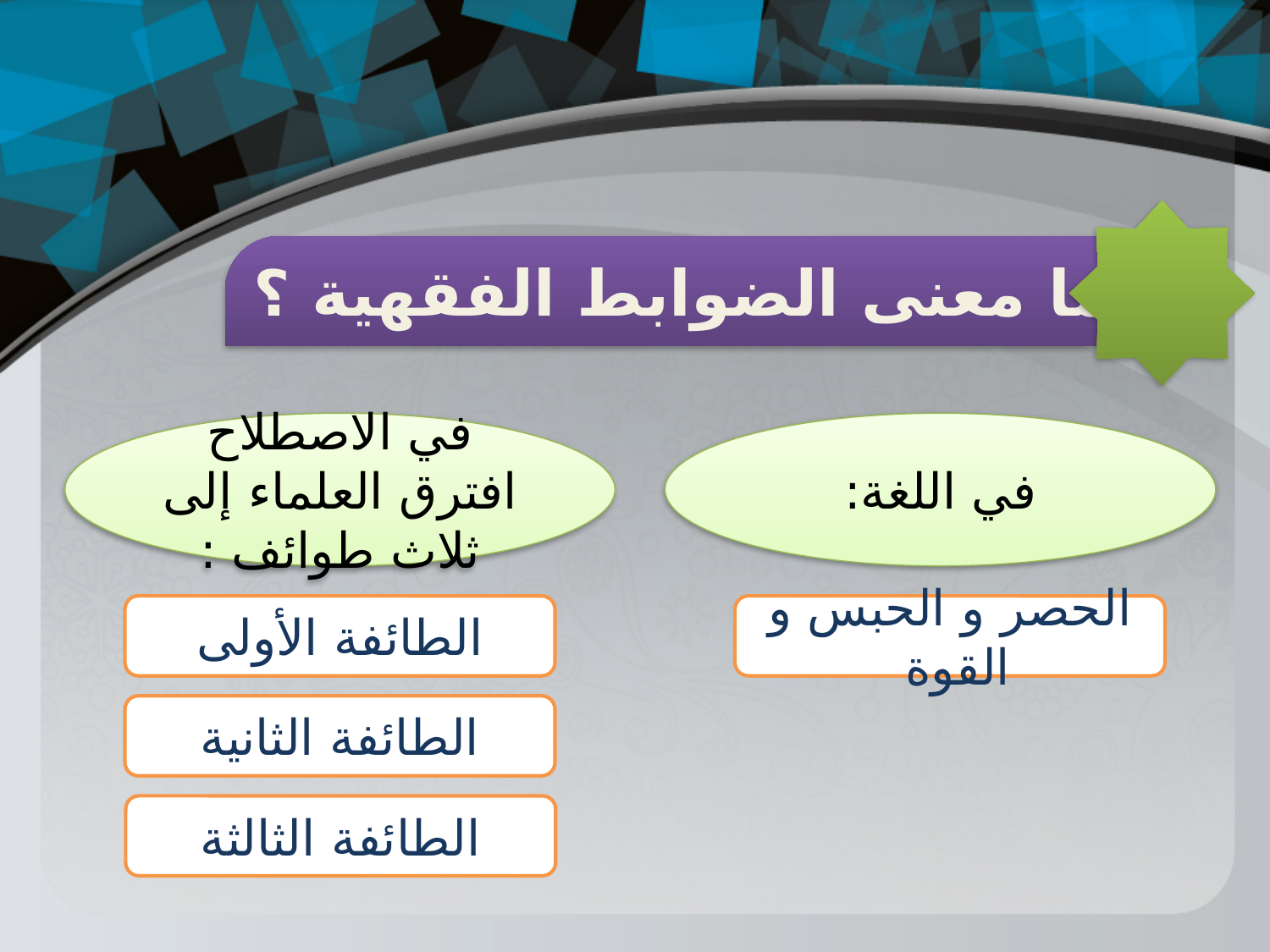

ما معنى الضوابط الفقهية ؟
في الاصطلاح افترق العلماء إلى ثلاث طوائف :
في اللغة:
الطائفة الأولى
الحصر و الحبس و القوة
الطائفة الثانية
الطائفة الثالثة